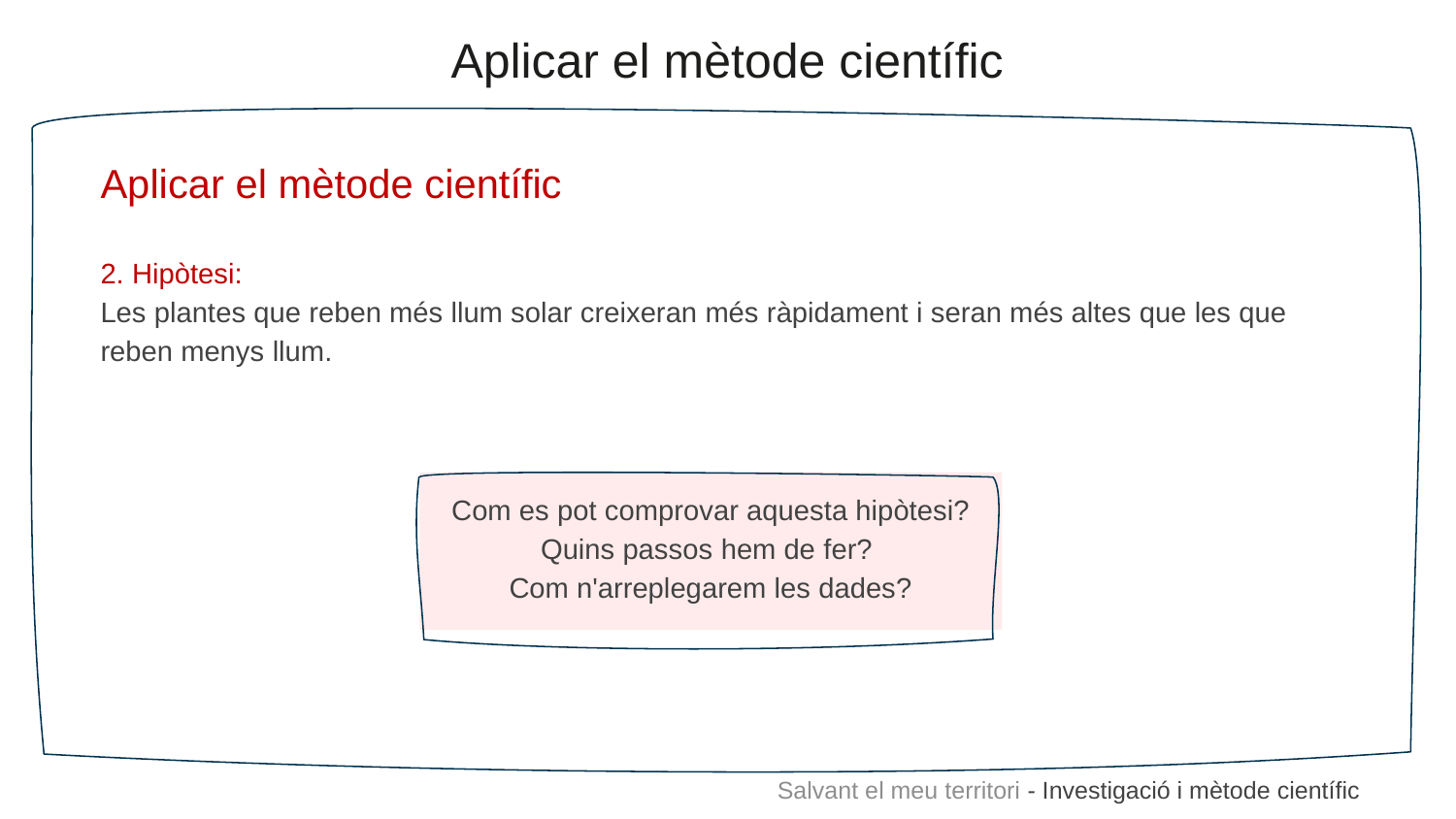

Aplicar el mètode científic

Aplicar el mètode científic

2. Hipòtesi:
Les plantes que reben més llum solar creixeran més ràpidament i seran més altes que les que reben menys llum.

Com es pot comprovar aquesta hipòtesi?
Quins passos hem de fer?
Com n'arreplegarem les dades?

Salvant el meu territori - Investigació i mètode científic